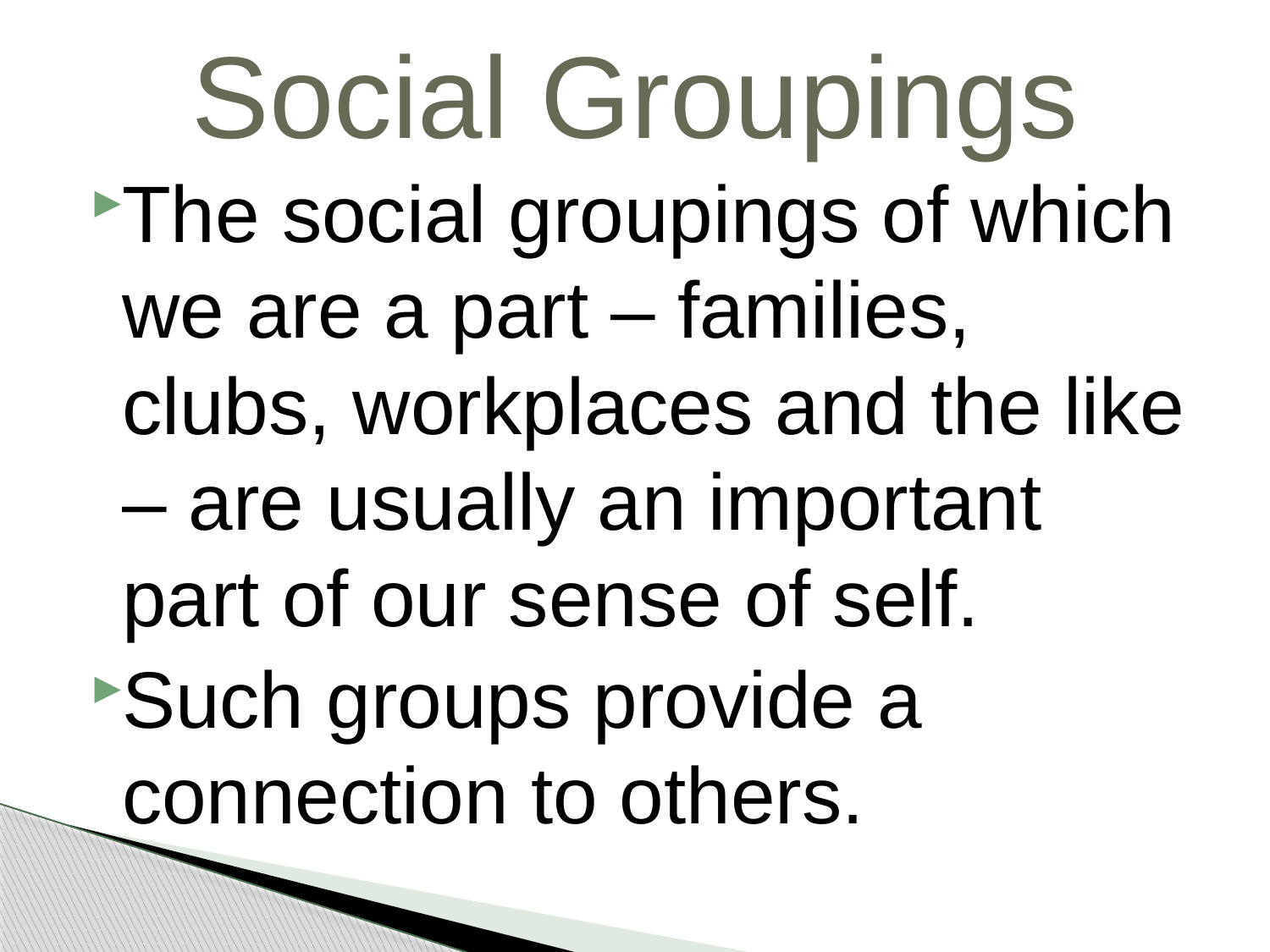

# Social Groupings
The social groupings of which we are a part – families, clubs, workplaces and the like – are usually an important part of our sense of self.
Such groups provide a connection to others.